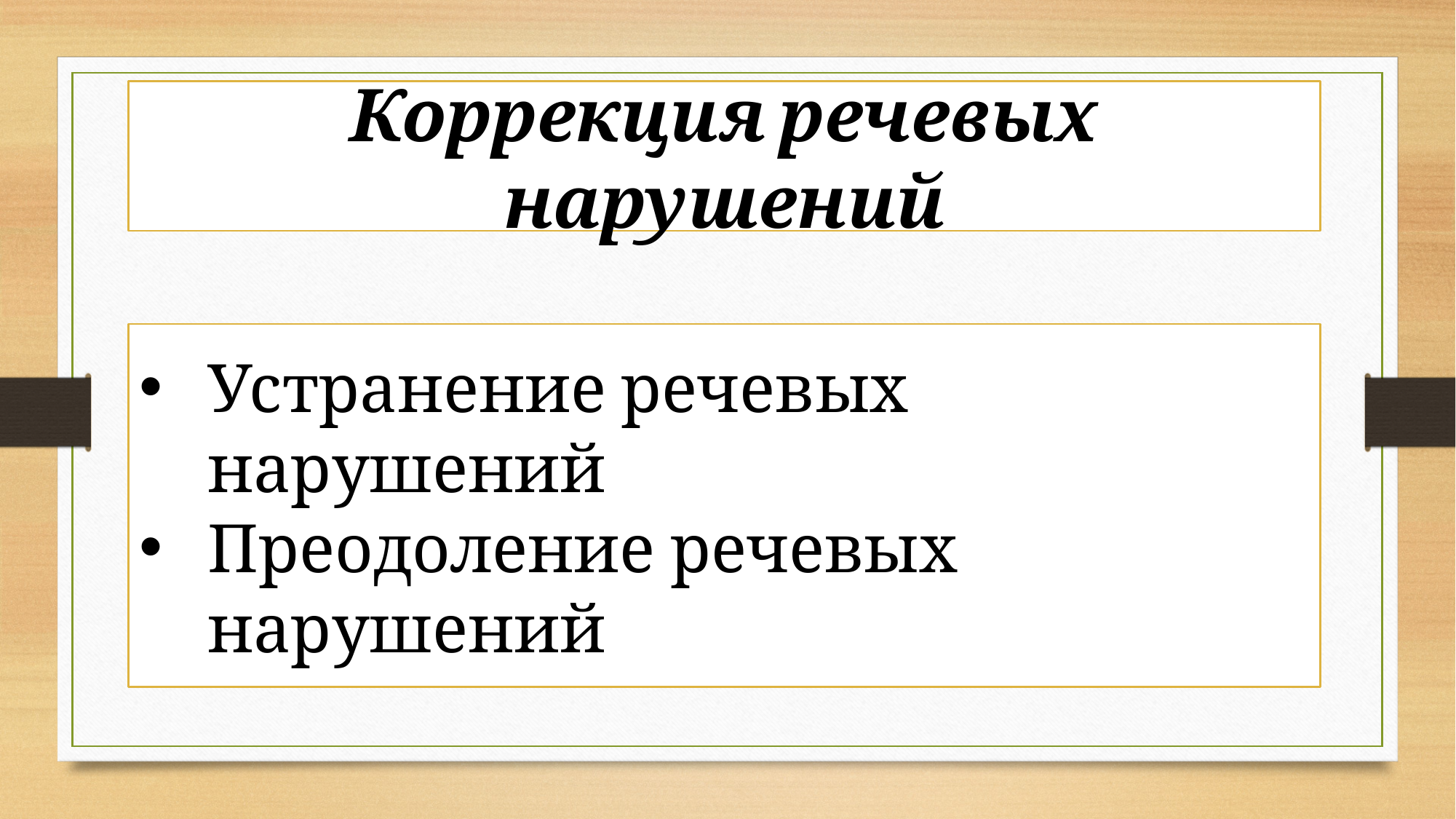

Коррекция речевых нарушений
Устранение речевых нарушений
Преодоление речевых нарушений